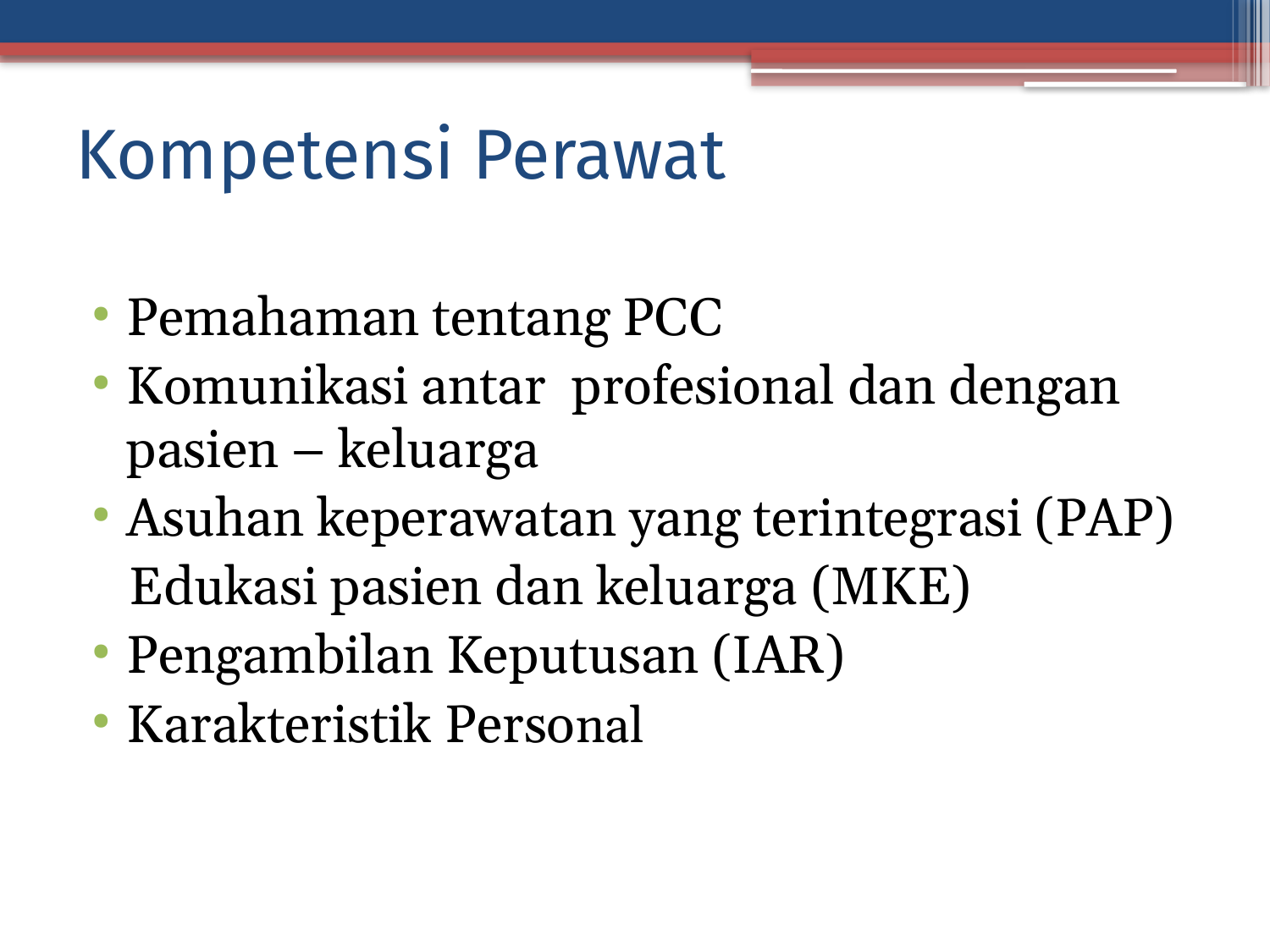

# Kompetensi Perawat
Pemahaman tentang PCC
Komunikasi antar  profesional dan dengan pasien – keluarga
Asuhan keperawatan yang terintegrasi (PAP)
   Edukasi pasien dan keluarga (MKE)
Pengambilan Keputusan (IAR)
Karakteristik Personal